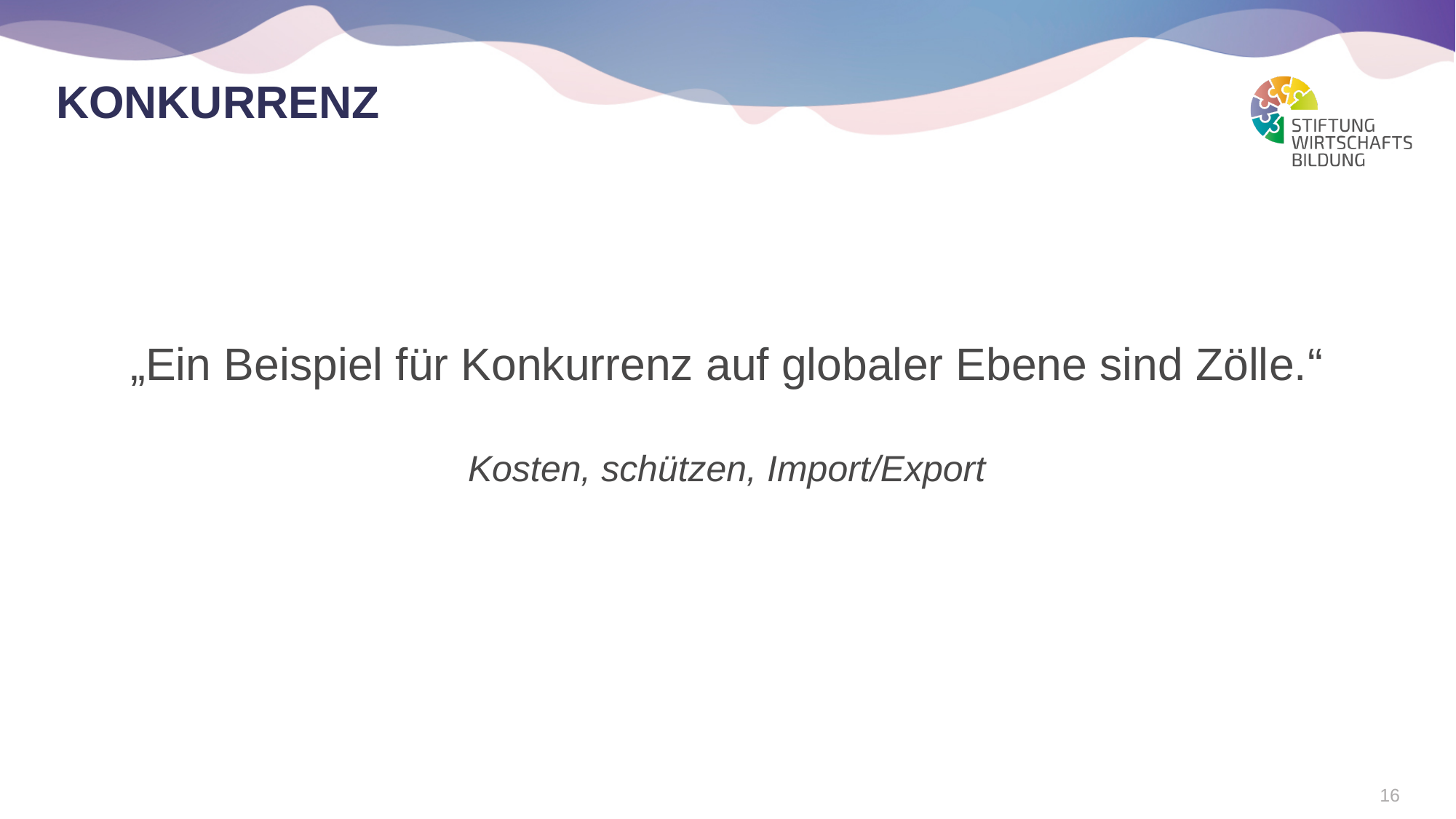

# Konkurrenz

„Ein Beispiel für Konkurrenz auf globaler Ebene sind Zölle.“

Kosten, schützen, Import/Export
16